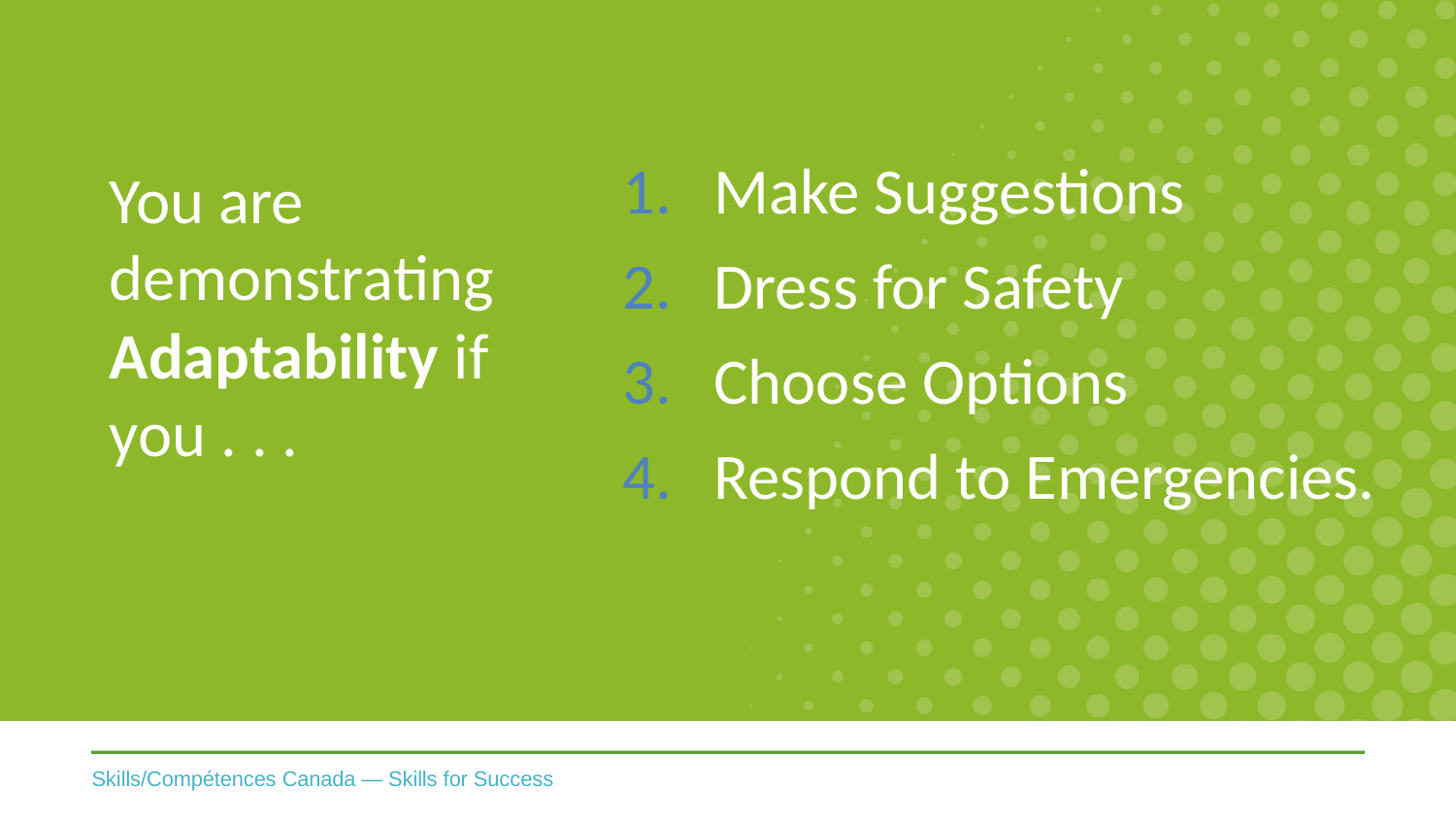

You are demonstrating Adaptability if you . . .
Make Suggestions
Dress for Safety
Choose Options
Respond to Emergencies.